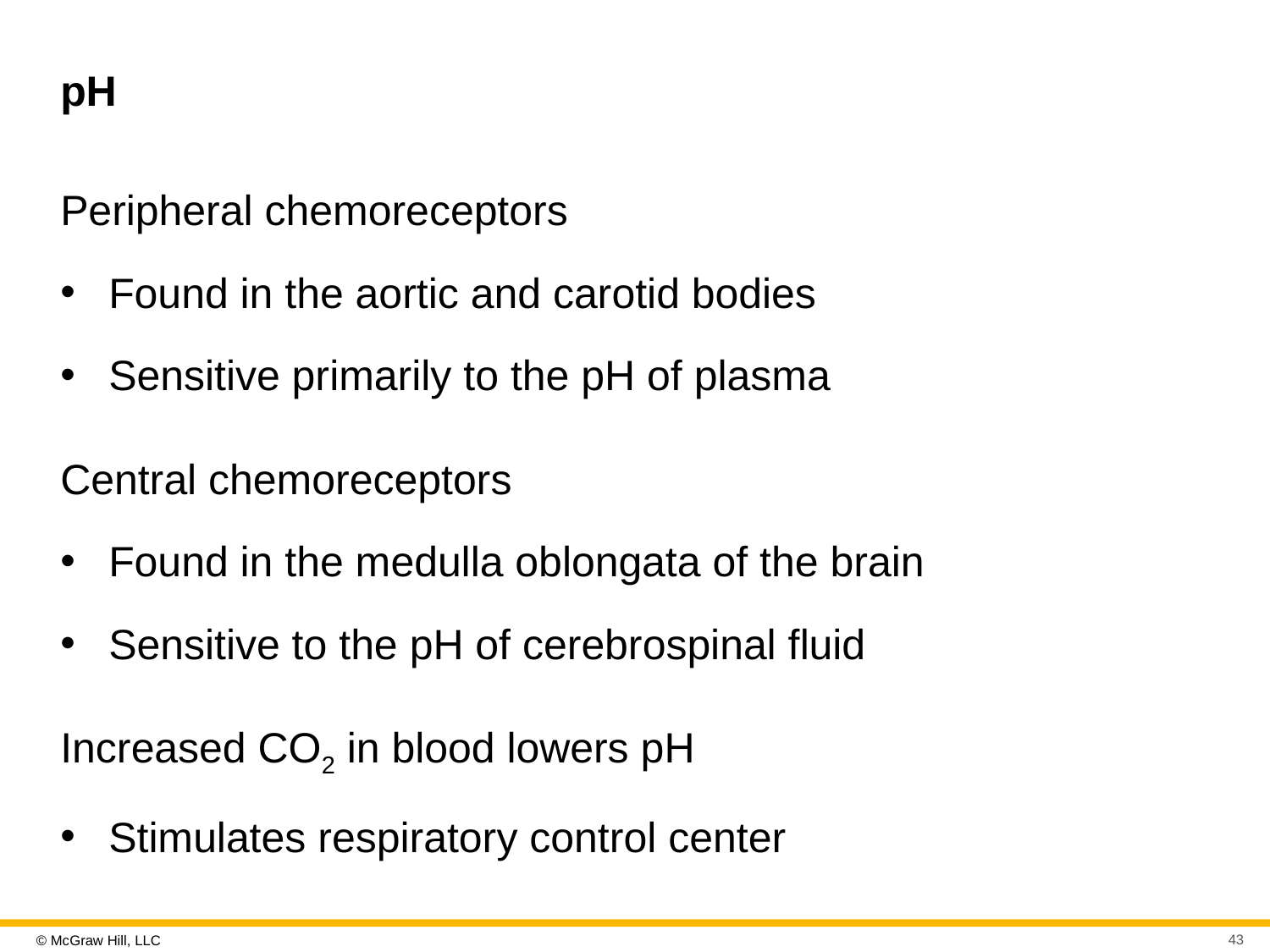

# pH
Peripheral chemoreceptors
Found in the aortic and carotid bodies
Sensitive primarily to the pH of plasma
Central chemoreceptors
Found in the medulla oblongata of the brain
Sensitive to the pH of cerebrospinal fluid
Increased CO2 in blood lowers pH
Stimulates respiratory control center
43